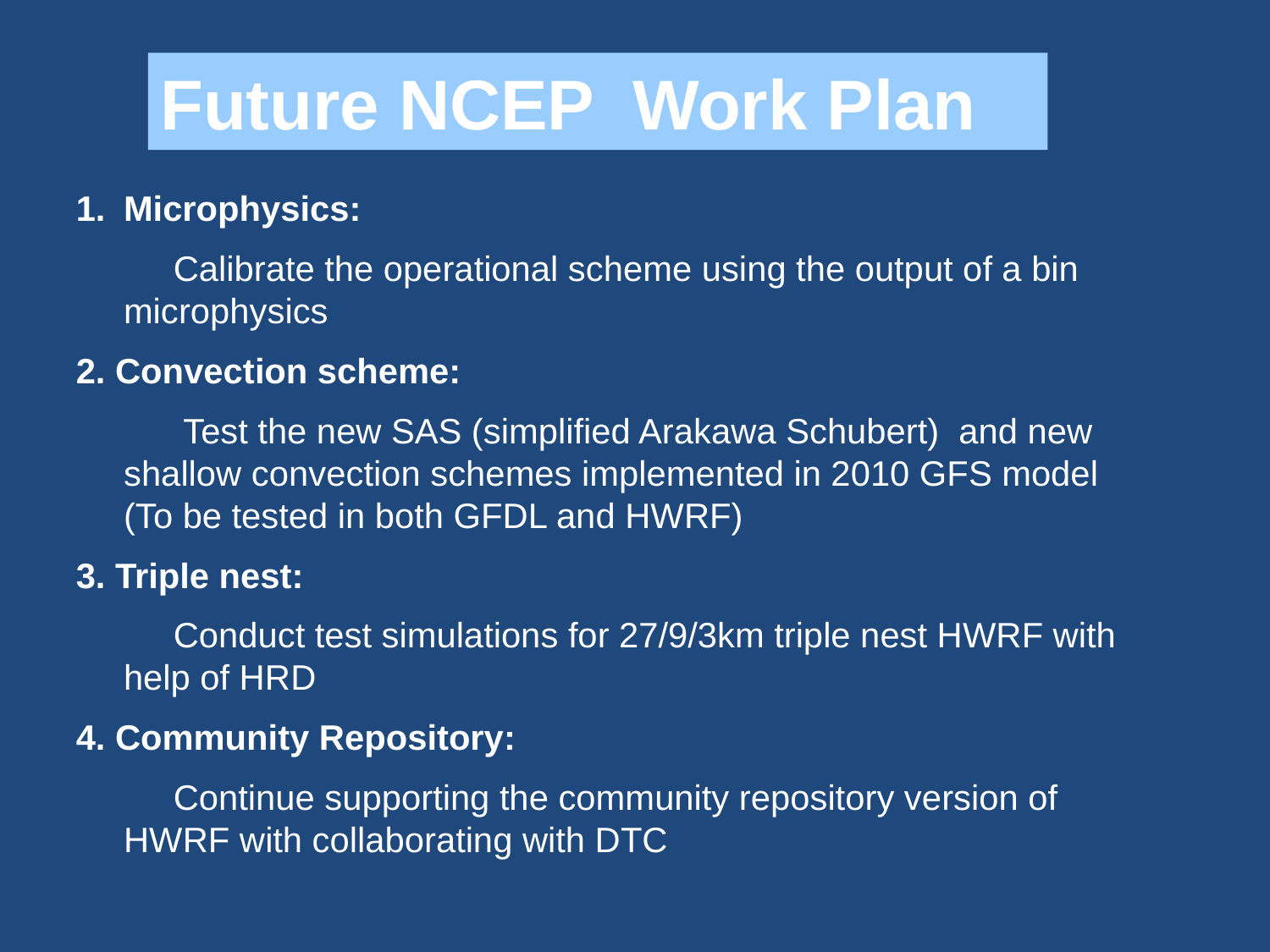

Future NCEP  Work Plan
Microphysics:
          Calibrate the operational scheme using the output of a bin microphysics
2. Convection scheme:
           Test the new SAS (simplified Arakawa Schubert)  and new shallow convection schemes implemented in 2010 GFS model  (To be tested in both GFDL and HWRF)
3. Triple nest:
          Conduct test simulations for 27/9/3km triple nest HWRF with help of HRD
4. Community Repository:
          Continue supporting the community repository version of HWRF with collaborating with DTC